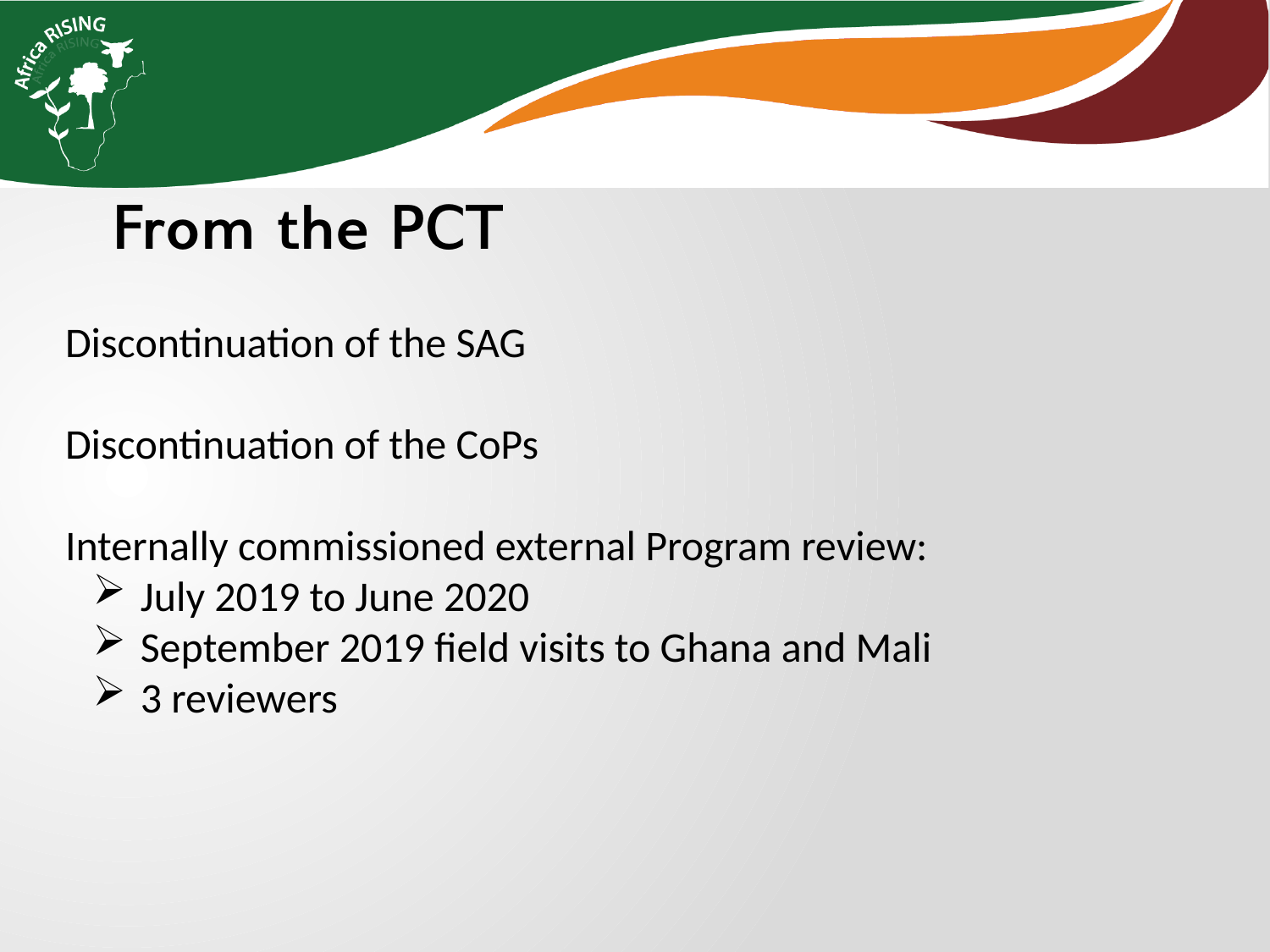

From the PCT
Discontinuation of the SAG

Discontinuation of the CoPs

Internally commissioned external Program review:
July 2019 to June 2020
September 2019 field visits to Ghana and Mali
3 reviewers